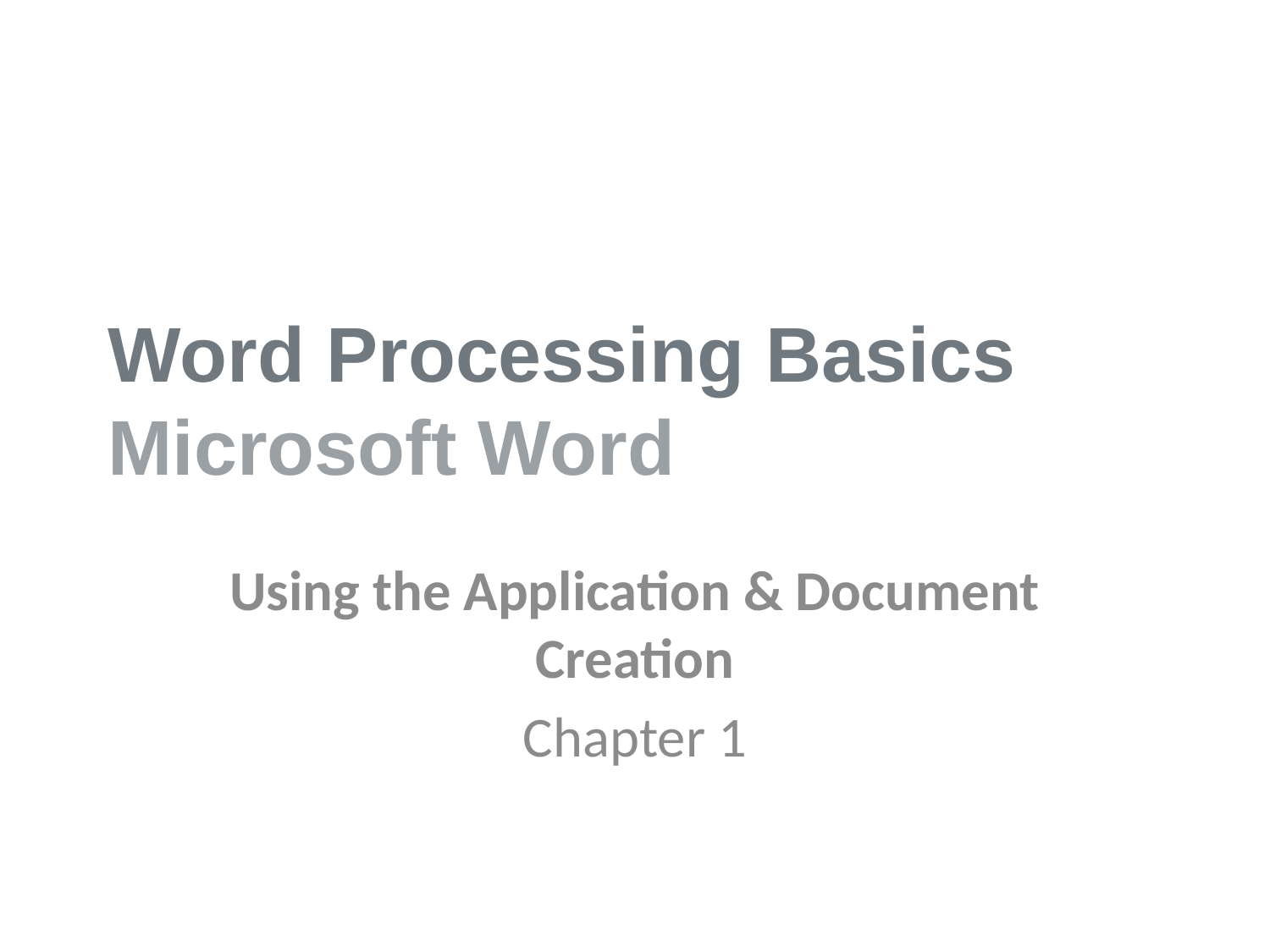

# Word Processing Basics Microsoft Word
Using the Application & Document Creation
Chapter 1